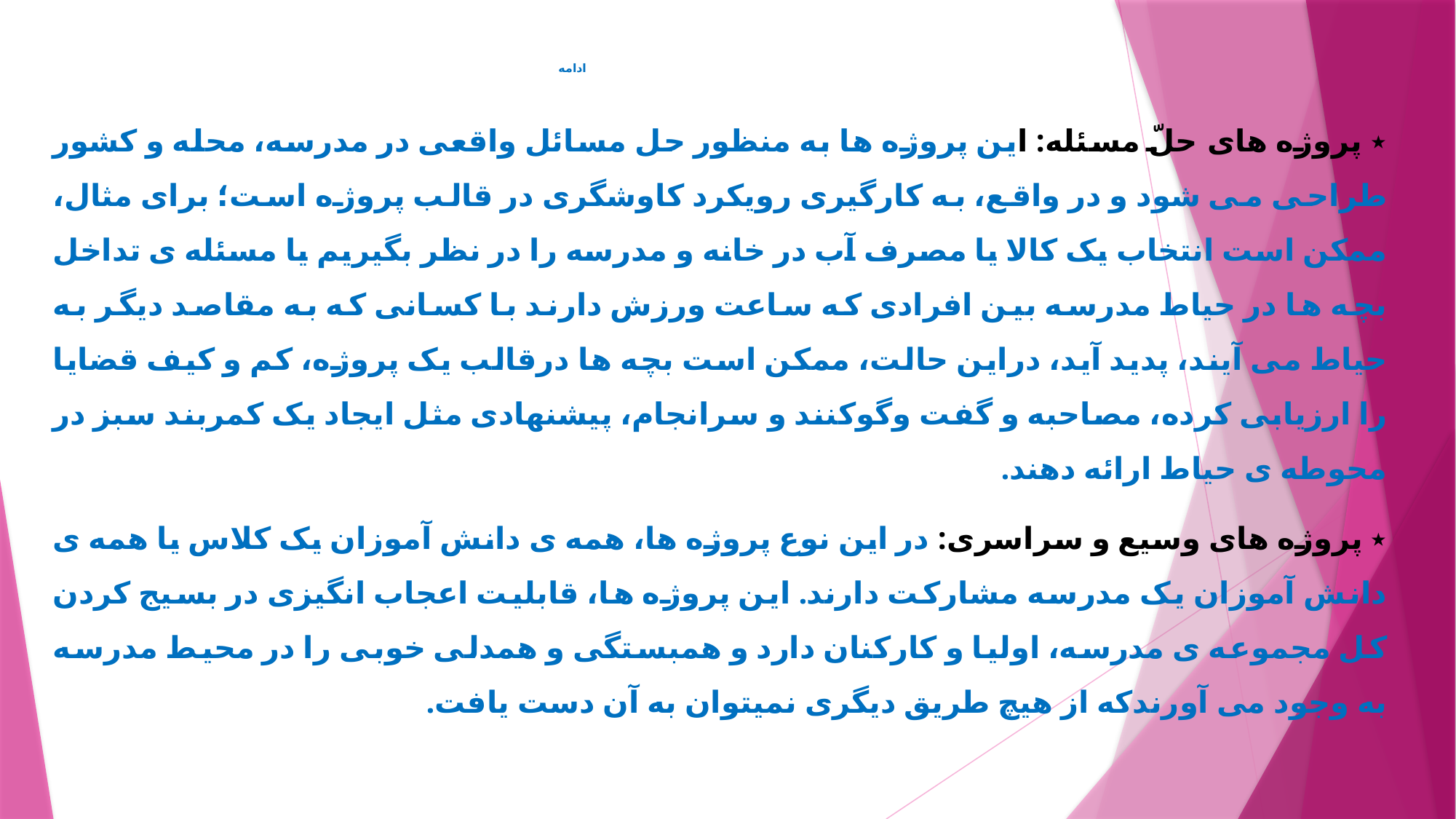

# ادامه
٭ پروژه های حلّ مسئله: اين پروژه ها به منظور حل مسائل واقعی در مدرسه، محله و کشور طراحی می شود و در واقع، به کارگيری رويکرد کاوشگری در قالب پروژه است؛ برای مثال، ممکن است انتخاب يک کالا يا مصرف آب در خانه و مدرسه را در نظر بگيريم يا مسئله ی تداخل بچه ها در حياط مدرسه بين افرادی که ساعت ورزش دارند با کسانی که به مقاصد ديگر به حياط می آيند، پديد آيد، دراين حالت، ممکن است بچه ها درقالب يک پروژه، کم و کيف قضايا را ارزيابی کرده، مصاحبه و گفت وگوکنند و سرانجام، پيشنهادی مثل ايجاد يک کمربند سبز در محوطه ی حياط ارائه دهند.
٭ پروژه های وسيع و سراسری: در اين نوع پروژه ها، همه ی دانش آموزان يک کلاس يا همه ی دانش آموزان يک مدرسه مشارکت دارند. اين پروژه ها، قابليت اعجاب انگيزی در بسيج کردن کل مجموعه ی مدرسه، اوليا و کارکنان دارد و همبستگی و همدلی خوبی را در محيط مدرسه به وجود می آورندکه از هيچ طريق ديگری نمیتوان به آن دست يافت.